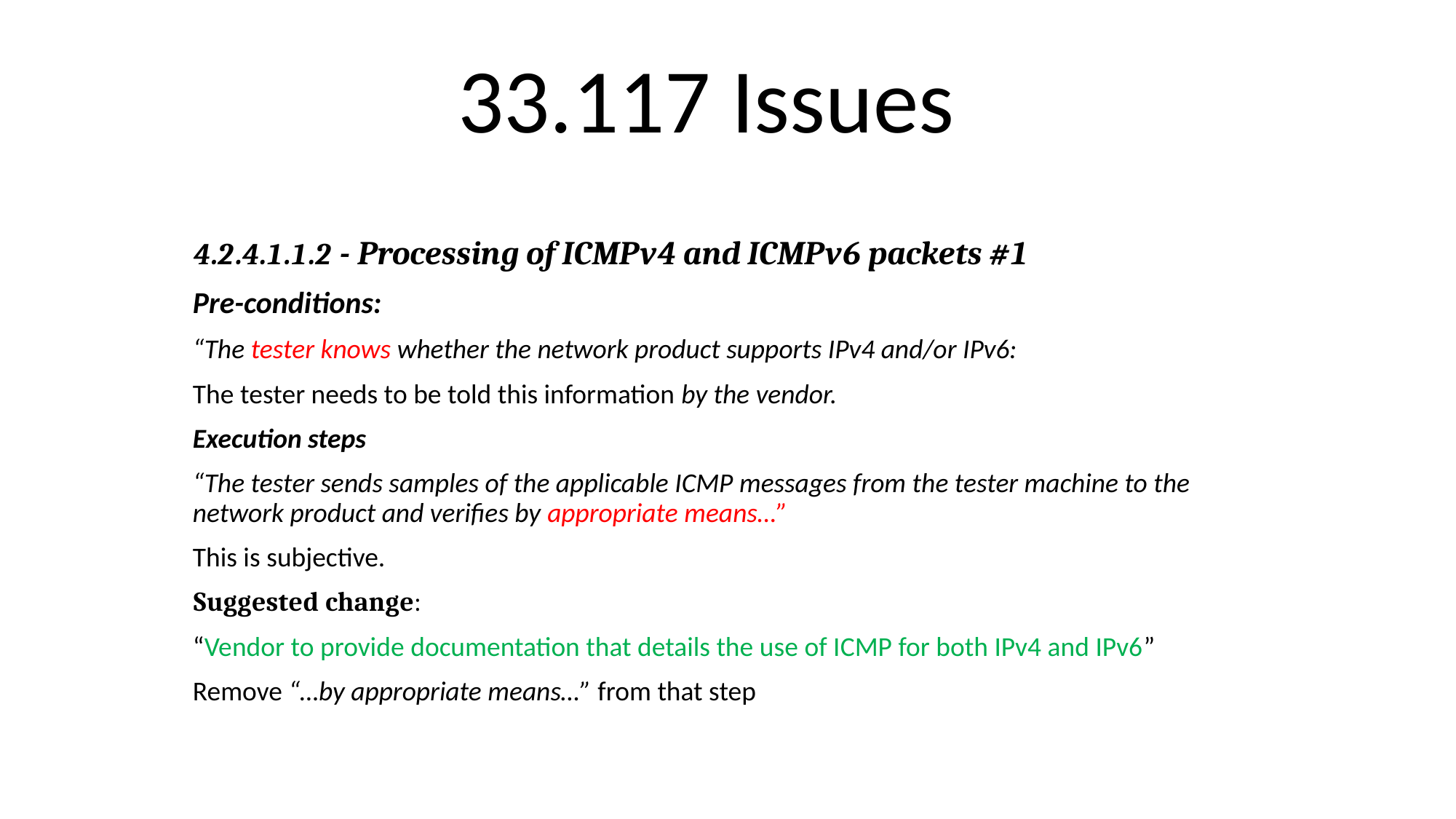

# 33.117 Issues
4.2.4.1.1.2 - Processing of ICMPv4 and ICMPv6 packets #1
Pre-conditions:
“The tester knows whether the network product supports IPv4 and/or IPv6:
The tester needs to be told this information by the vendor.
Execution steps
“The tester sends samples of the applicable ICMP messages from the tester machine to the network product and verifies by appropriate means…”
This is subjective.
Suggested change:
“Vendor to provide documentation that details the use of ICMP for both IPv4 and IPv6”
Remove “…by appropriate means…” from that step